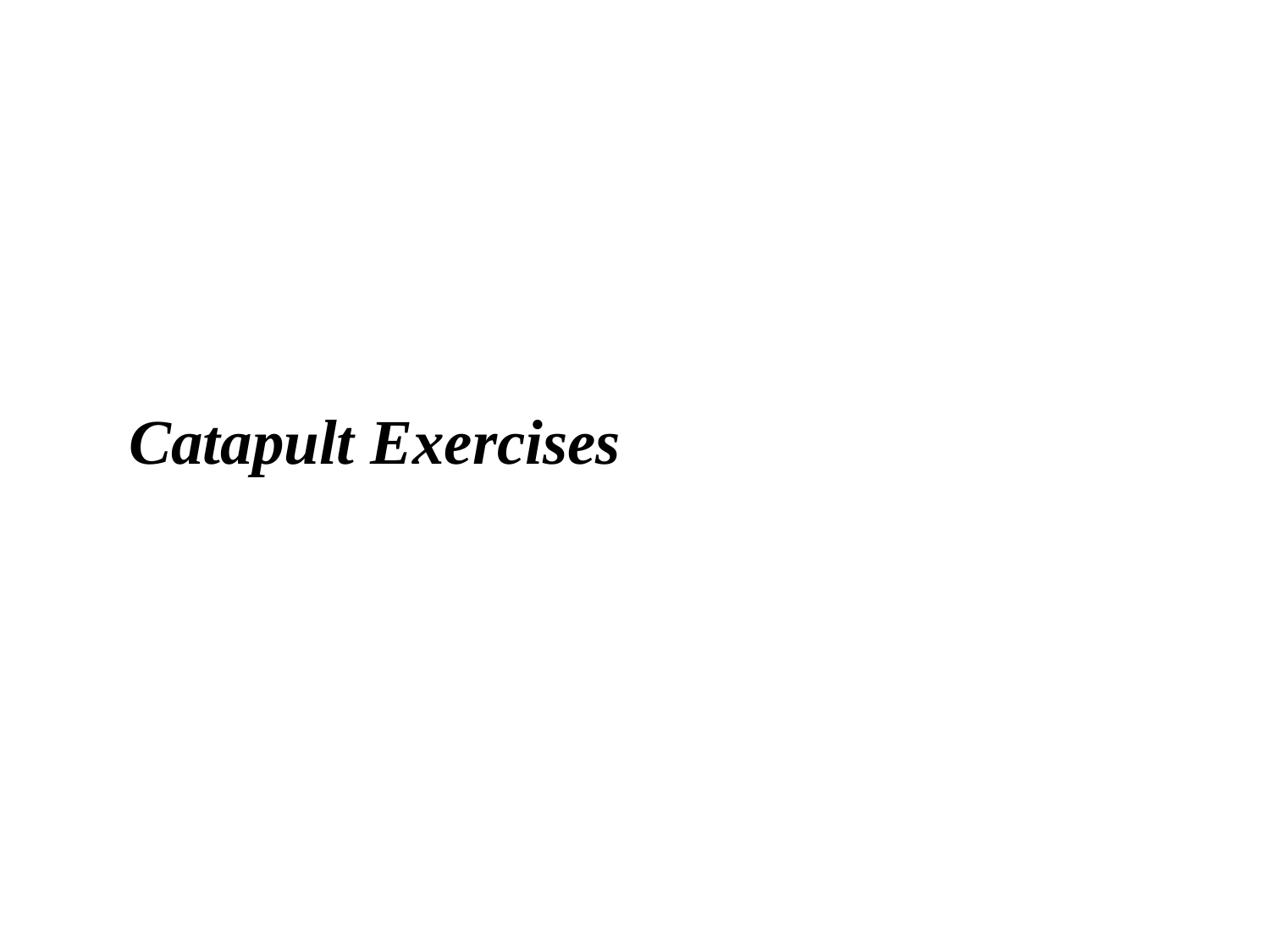

# Catapult Exercises
Exercise 3 - ‘Target Shooting’
(Response Surface Method)